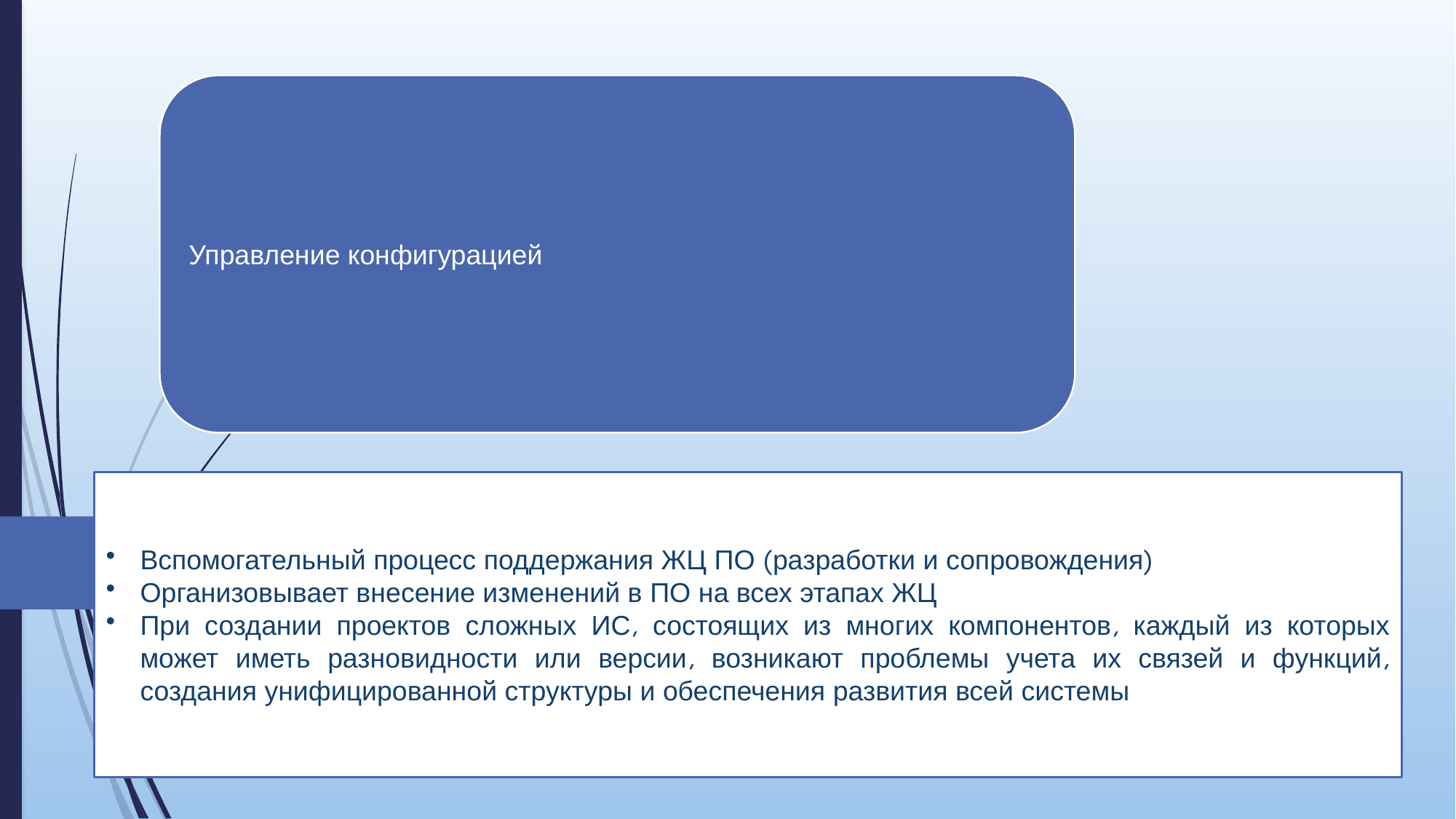

Управление конфигурацией
Вспомогательный процесс поддержания ЖЦ ПО (разработки и сопровождения)
Организовывает внесение изменений в ПО на всех этапах ЖЦ
При создании проектов сложных ИС, состоящих из многих компонентов, каждый из которых может иметь разновидности или версии, возникают проблемы учета их связей и функций, создания унифицированной структуры и обеспечения развития всей системы